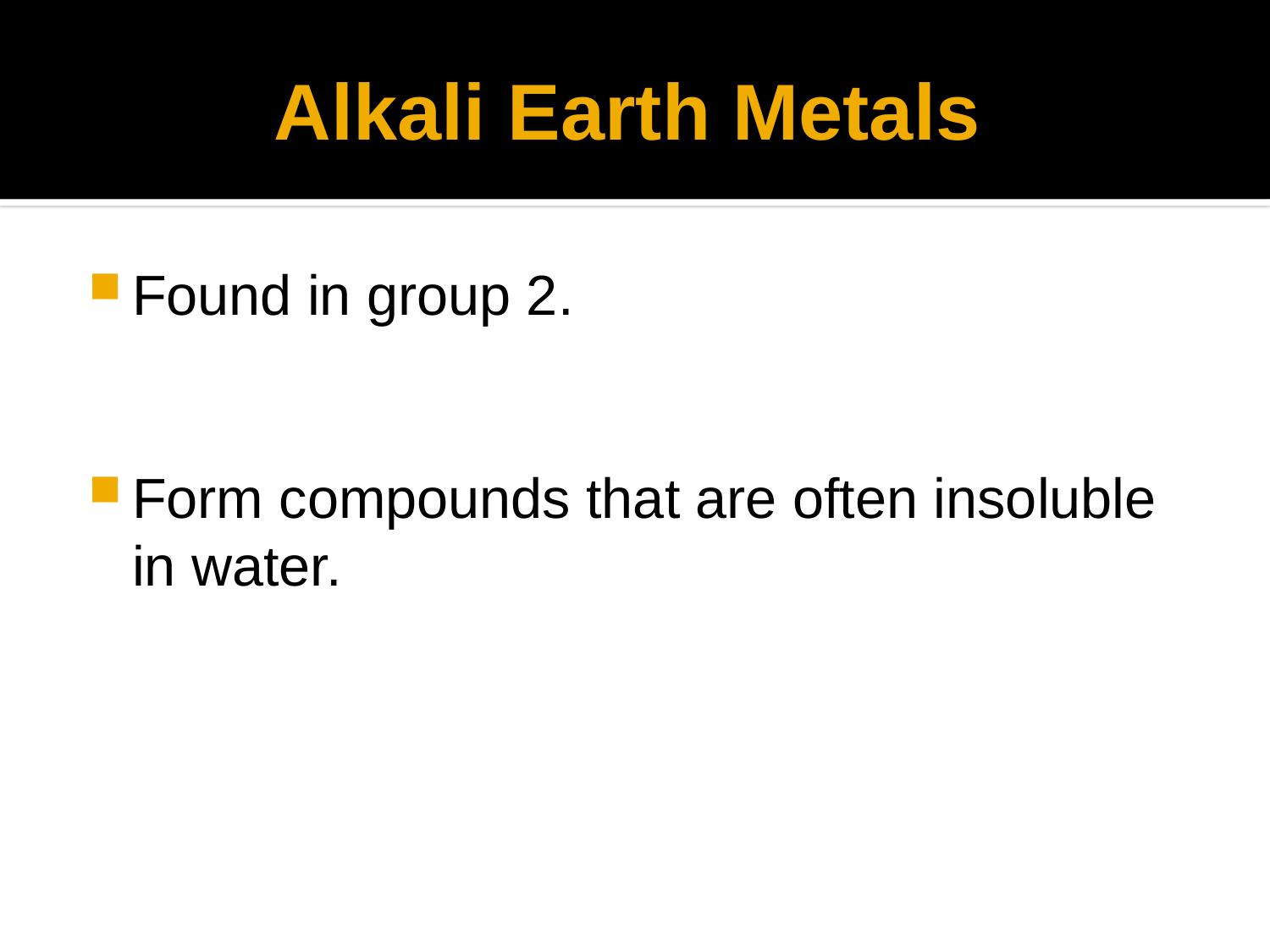

# Alkali Earth Metals
Found in group 2.

Form compounds that are often insoluble in water.